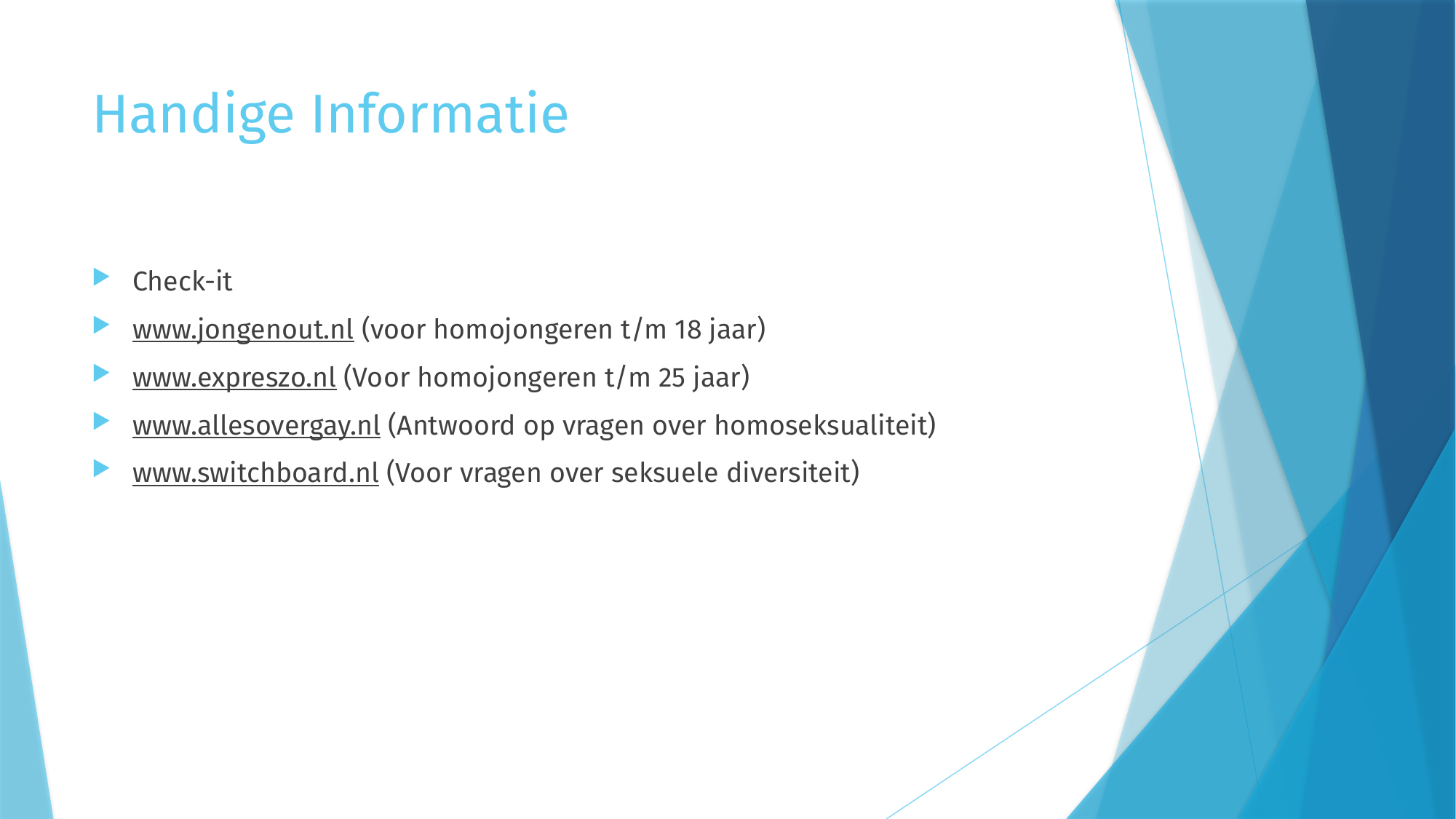

# Handige Informatie
Check-it
www.jongenout.nl (voor homojongeren t/m 18 jaar)
www.expreszo.nl (Voor homojongeren t/m 25 jaar)
www.allesovergay.nl (Antwoord op vragen over homoseksualiteit)
www.switchboard.nl (Voor vragen over seksuele diversiteit)